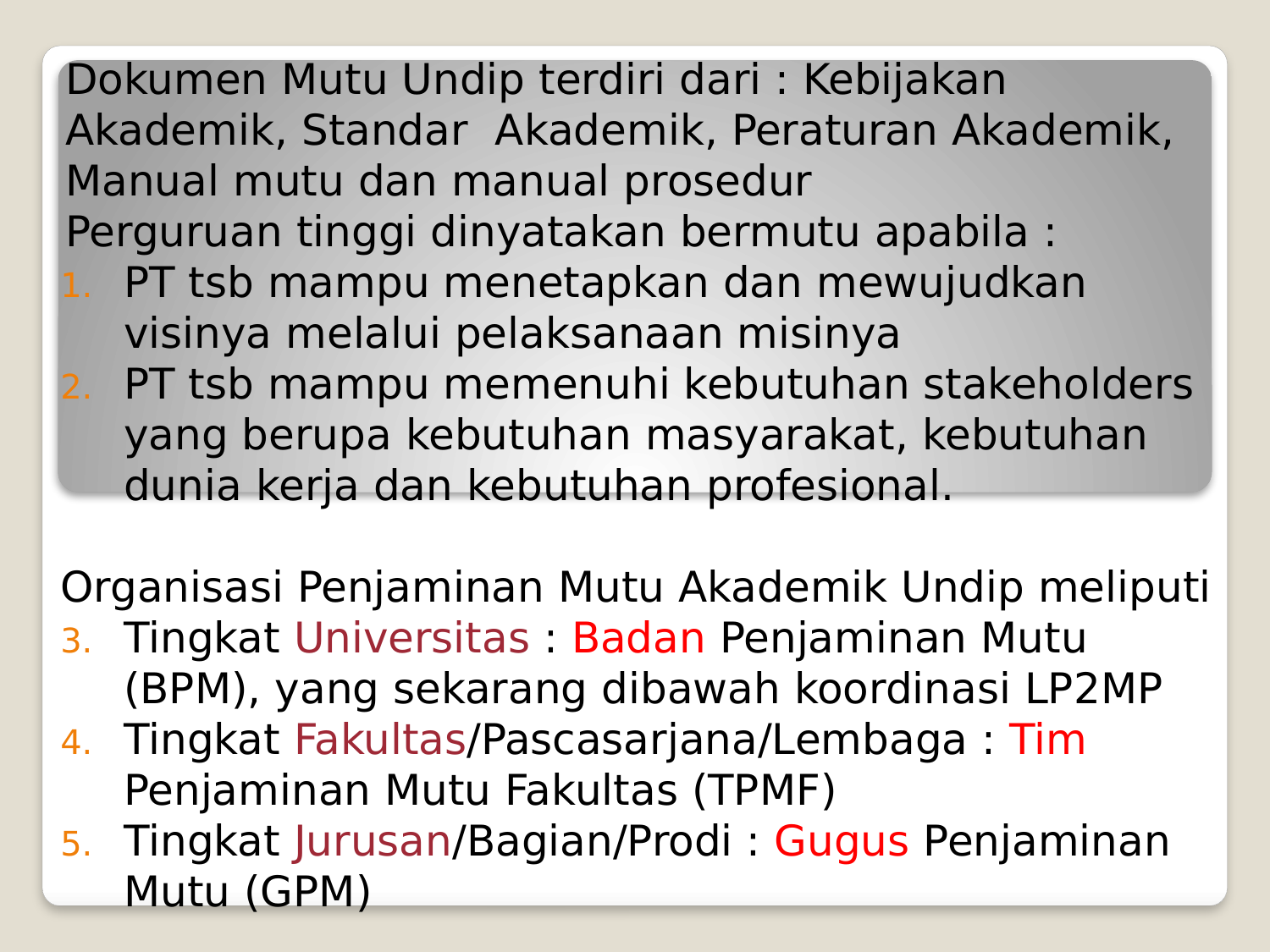

Dokumen Mutu Undip terdiri dari : Kebijakan  Akademik, Standar  Akademik, Peraturan Akademik, Manual mutu dan manual prosedur
Perguruan tinggi dinyatakan bermutu apabila :
PT tsb mampu menetapkan dan mewujudkan visinya melalui pelaksanaan misinya
PT tsb mampu memenuhi kebutuhan stakeholders yang berupa kebutuhan masyarakat, kebutuhan dunia kerja dan kebutuhan profesional.

Organisasi Penjaminan Mutu Akademik Undip meliputi
Tingkat Universitas : Badan Penjaminan Mutu (BPM), yang sekarang dibawah koordinasi LP2MP
Tingkat Fakultas/Pascasarjana/Lembaga : Tim Penjaminan Mutu Fakultas (TPMF)
Tingkat Jurusan/Bagian/Prodi : Gugus Penjaminan Mutu (GPM)